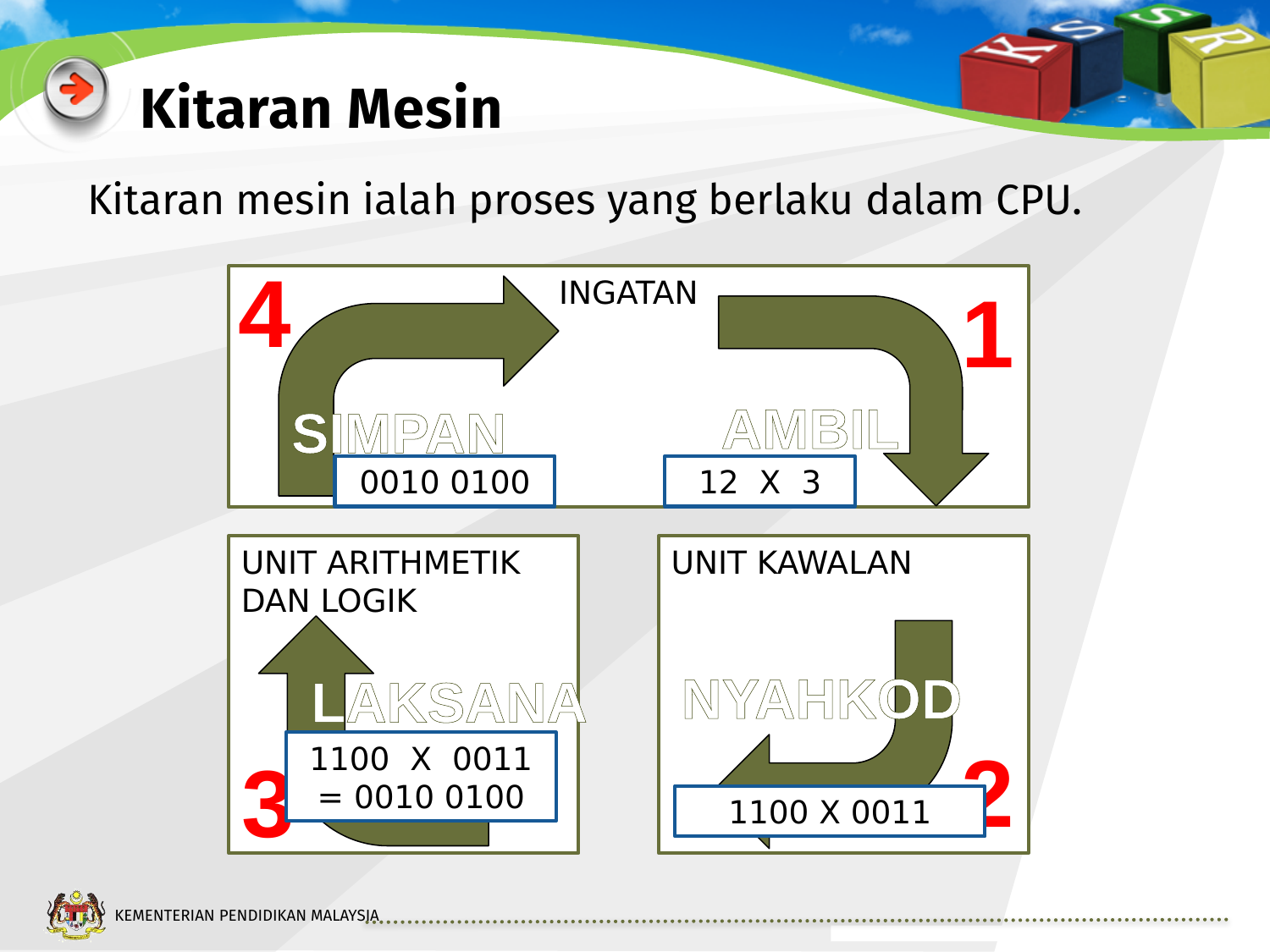

# Kitaran Mesin
Kitaran mesin ialah proses yang berlaku dalam CPU.

4
INGATAN

1

     SIMPAN
AMBIL
UNIT ARITHMETIK DAN LOGIK

UNIT KAWALAN

NYAHKOD
LAKSANA
2
3
0010 0100
12  X  3
1100  X  0011 = 0010 0100
1100 X 0011